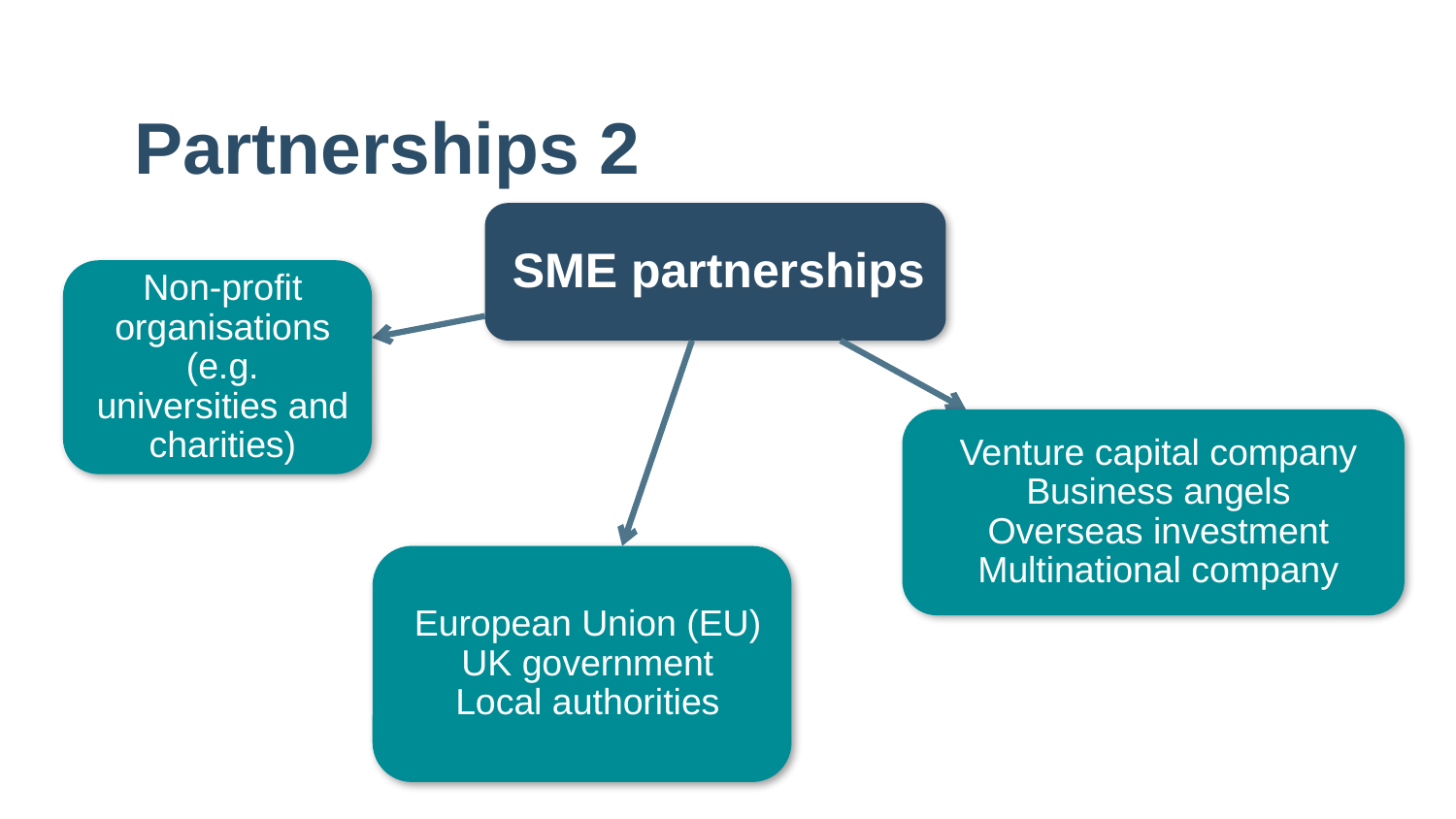

# Partnerships 2
SME partnerships
Venture capital company
Business angels
Overseas investment
Multinational company
European Union (EU)
UK government
Local authorities
Non-profit organisations (e.g. universities and charities)